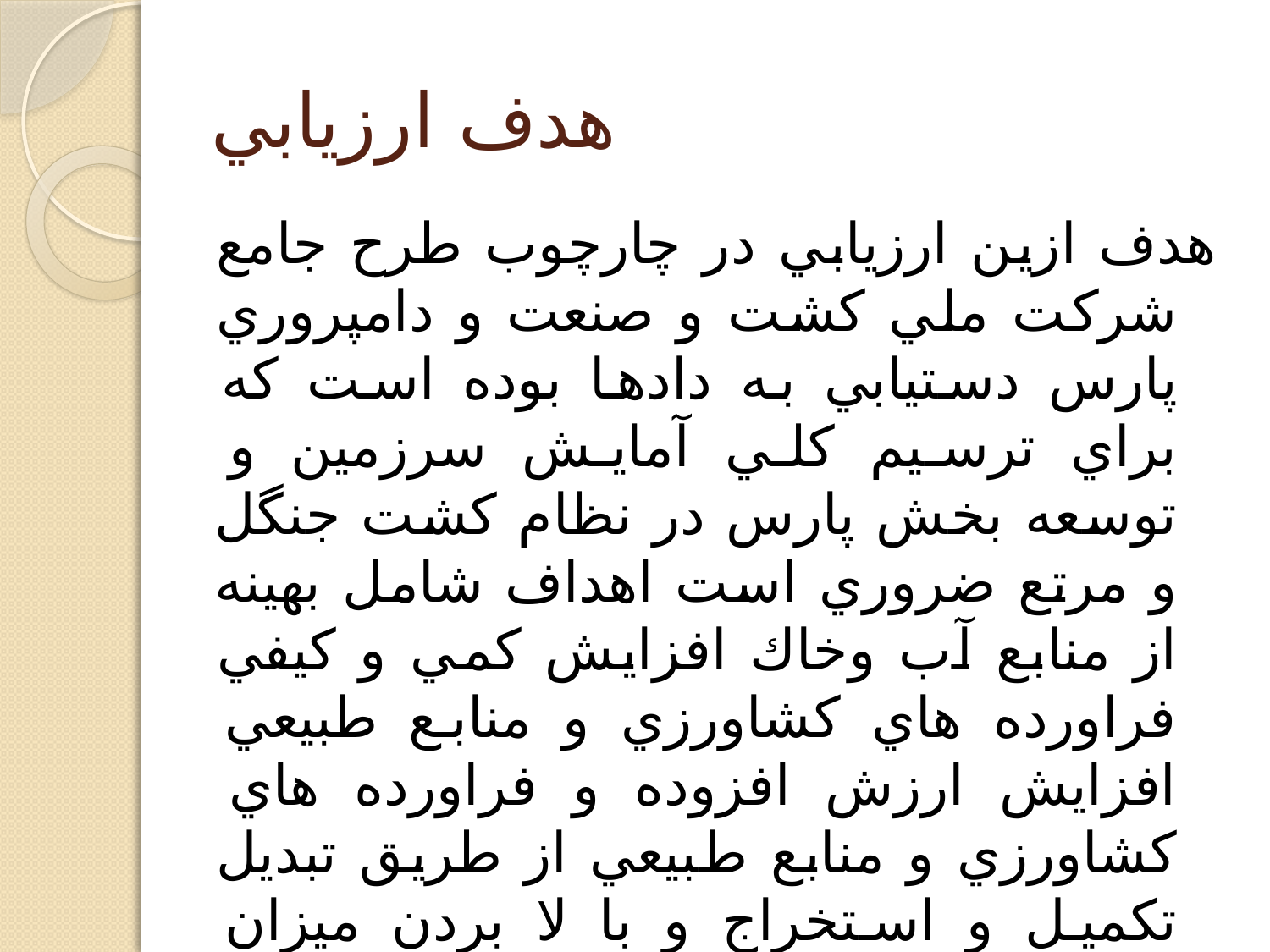

# هدف ارزيابي
هدف ازين ارزيابي در چارچوب طرح جامع شركت ملي كشت و صنعت و دامپروري پارس دستيابي به دادها بوده است كه براي ترسيم كلي آمايش سرزمين و توسعه بخش پارس در نظام كشت جنگل و مرتع ضروري است اهداف شامل بهينه از منابع آب وخاك افزايش كمي و كيفي فراورده هاي كشاورزي و منابع طبيعي افزايش ارزش افزوده و فراورده هاي كشاورزي و منابع طبيعي از طريق تبديل تكميل و استخراج و با لا بردن ميزان اشتغال مفيد به طور كلي افزايش توليد است